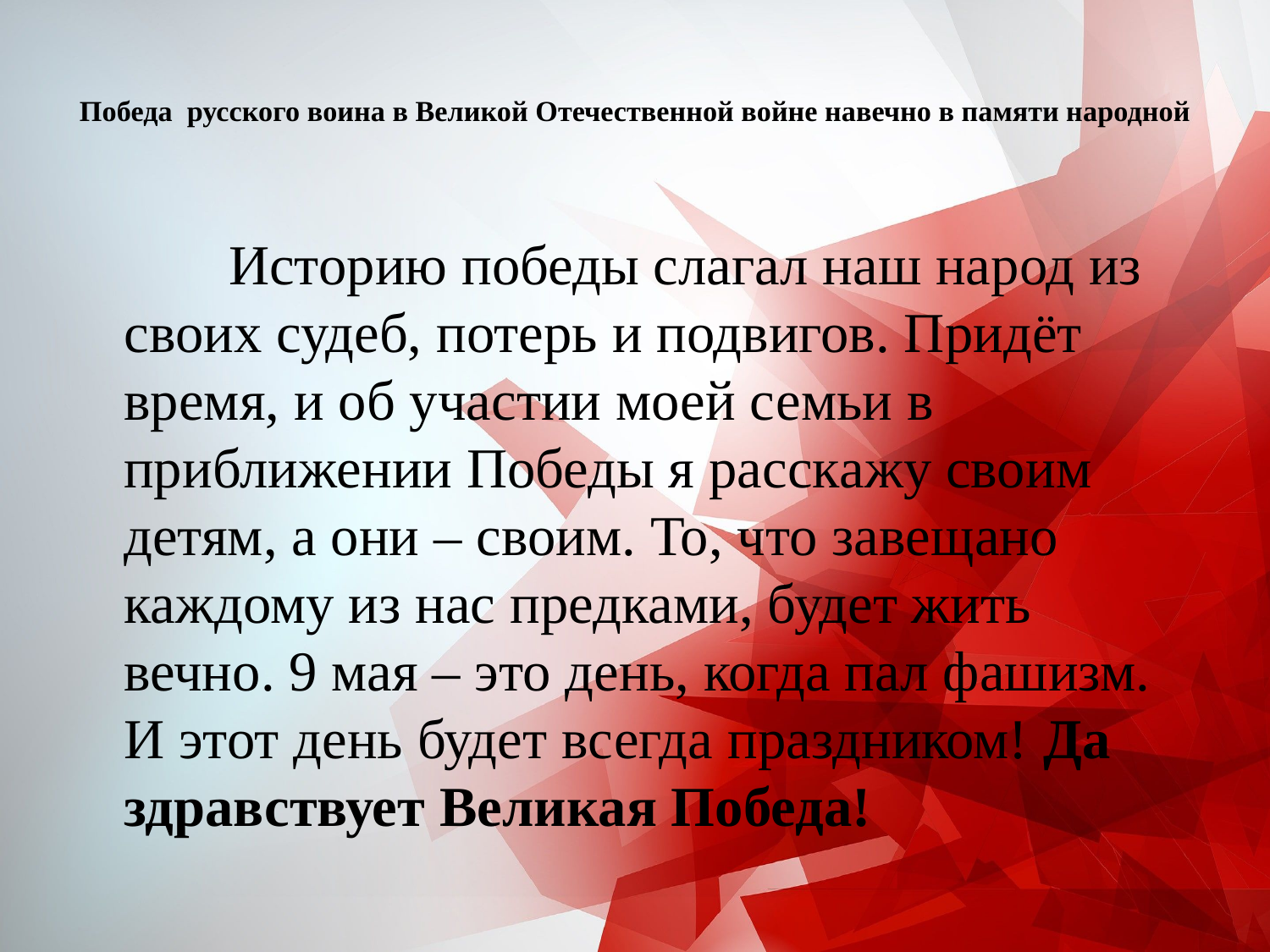

# Победа  русского воина в Великой Отечественной войне навечно в памяти народной
            Историю победы слагал наш народ из своих судеб, потерь и подвигов. Придёт время, и об участии моей семьи в приближении Победы я расскажу своим детям, а они – своим. То, что завещано каждому из нас предками, будет жить вечно. 9 мая – это день, когда пал фашизм. И этот день будет всегда праздником! Да здравствует Великая Победа!